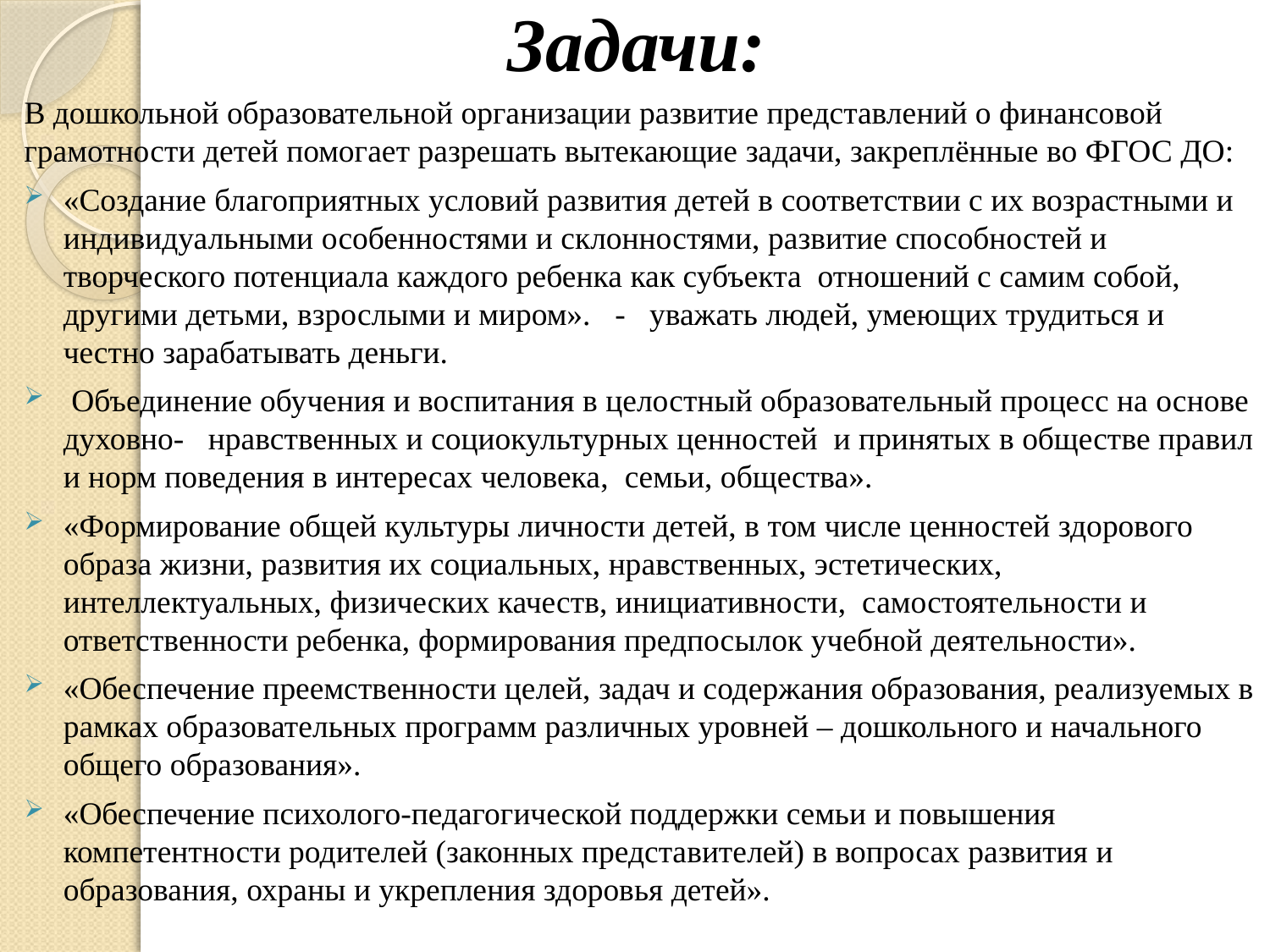

# Задачи:
В дошкольной образовательной организации развитие представлений о финансовой грамотности детей помогает разрешать вытекающие задачи, закреплённые во ФГОС ДО:
«Создание благоприятных условий развития детей в соответствии с их возрастными и индивидуальными особенностями и склонностями, развитие способностей и творческого потенциала каждого ребенка как субъекта  отношений с самим собой, другими детьми, взрослыми и миром».   -   уважать людей, умеющих трудиться и честно зарабатывать деньги.
 Объединение обучения и воспитания в целостный образовательный процесс на основе духовно-   нравственных и социокультурных ценностей  и принятых в обществе правил и норм поведения в интересах человека,  семьи, общества».
«Формирование общей культуры личности детей, в том числе ценностей здорового образа жизни, развития их социальных, нравственных, эстетических, интеллектуальных, физических качеств, инициативности,  самостоятельности и ответственности ребенка, формирования предпосылок учебной деятельности».
«Обеспечение преемственности целей, задач и содержания образования, реализуемых в рамках образовательных программ различных уровней – дошкольного и начального общего образования».
«Обеспечение психолого-педагогической поддержки семьи и повышения компетентности родителей (законных представителей) в вопросах развития и образования, охраны и укрепления здоровья детей».